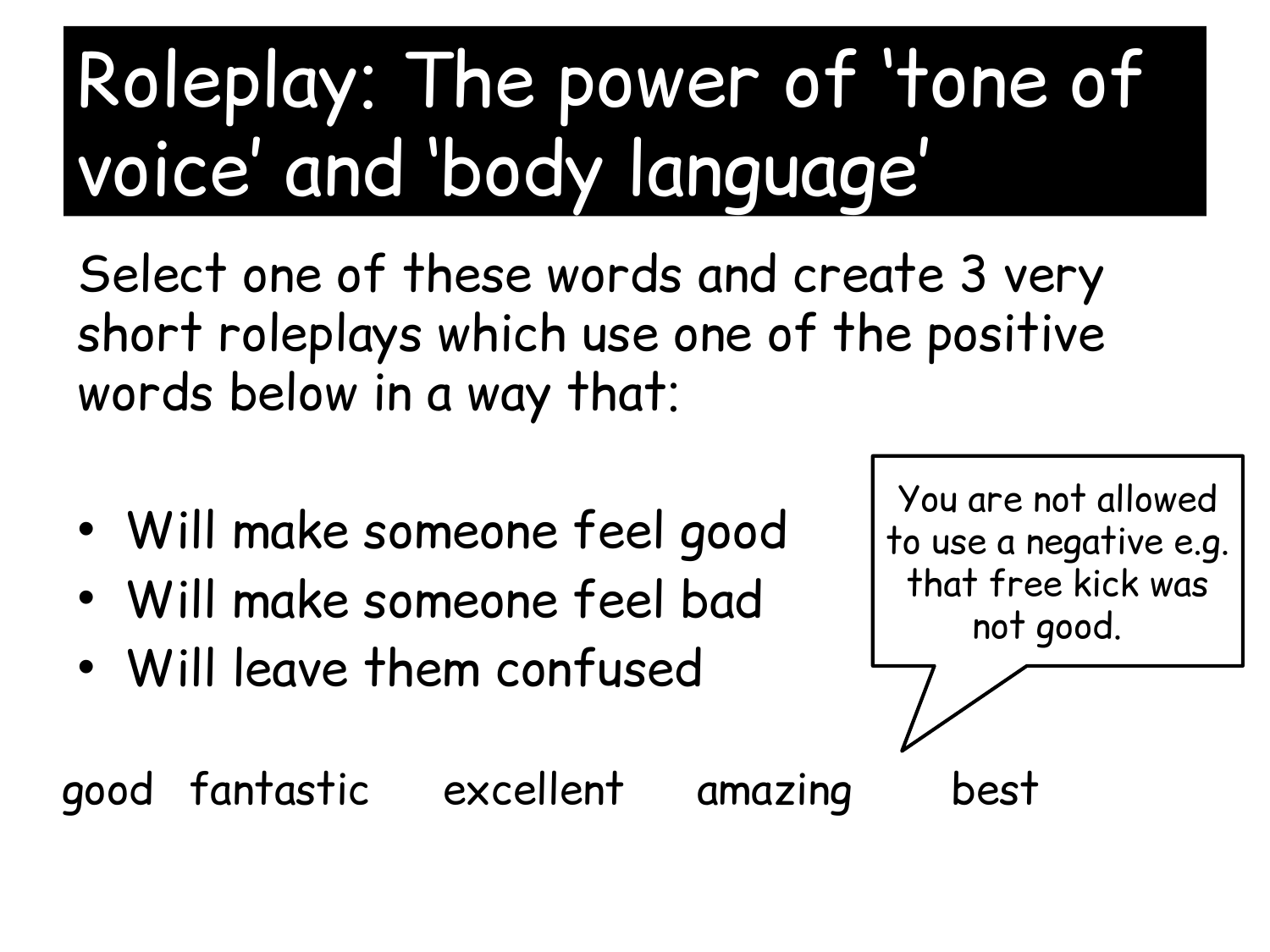

# Roleplay: The power of ‘tone of voice’ and ‘body language’
Select one of these words and create 3 very short roleplays which use one of the positive  words below in a way that:

Will make someone feel good
Will make someone feel bad
Will leave them confused
You are not allowed to use a negative e.g. that free kick was not good.
good 	fantastic	excellent	amazing	best